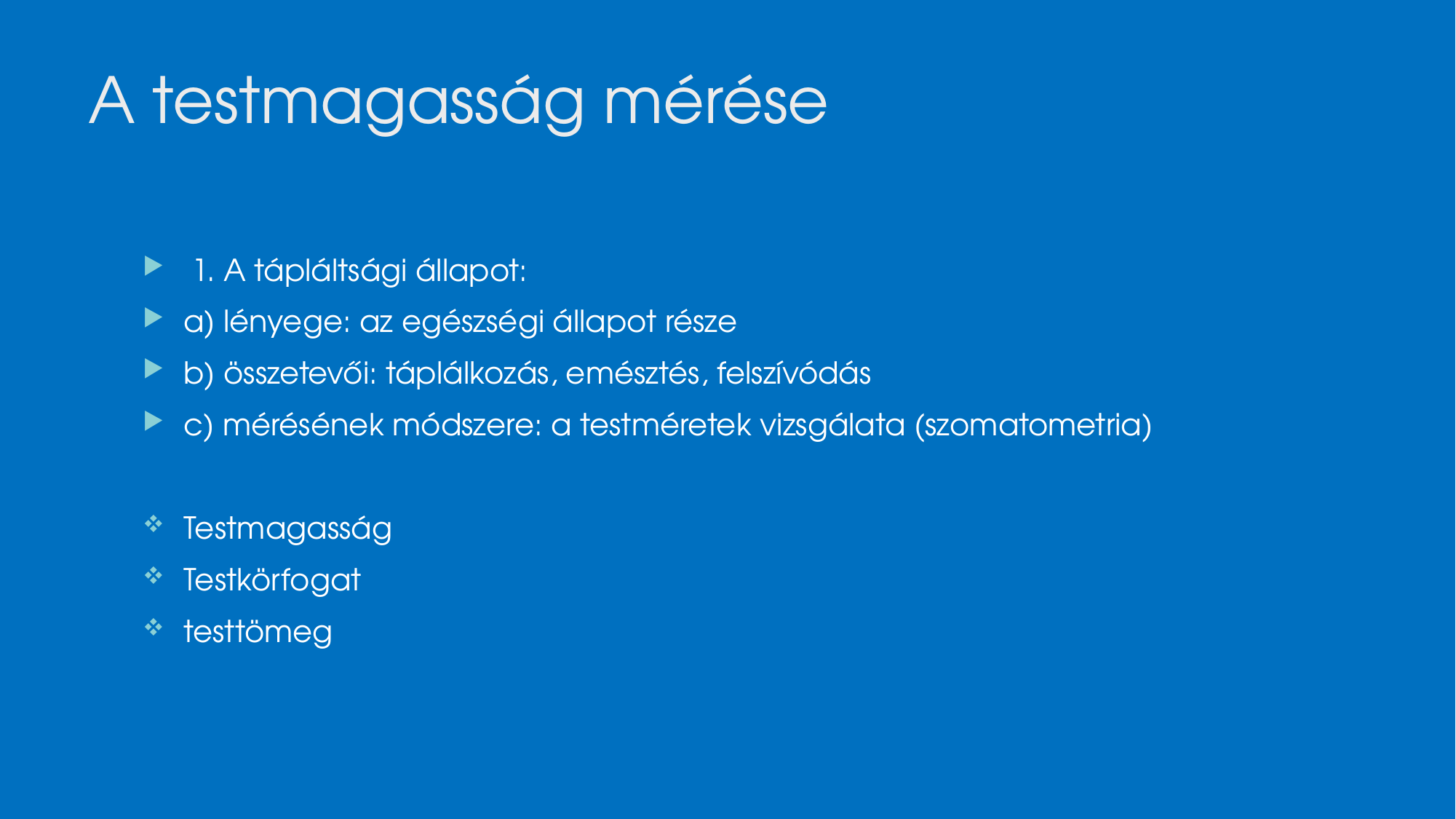

# A testmagasság mérése
 1. A tápláltsági állapot:
a) lényege: az egészségi állapot része
b) összetevői: táplálkozás, emésztés, felszívódás
c) mérésének módszere: a testméretek vizsgálata (szomatometria)

Testmagasság
Testkörfogat
testtömeg